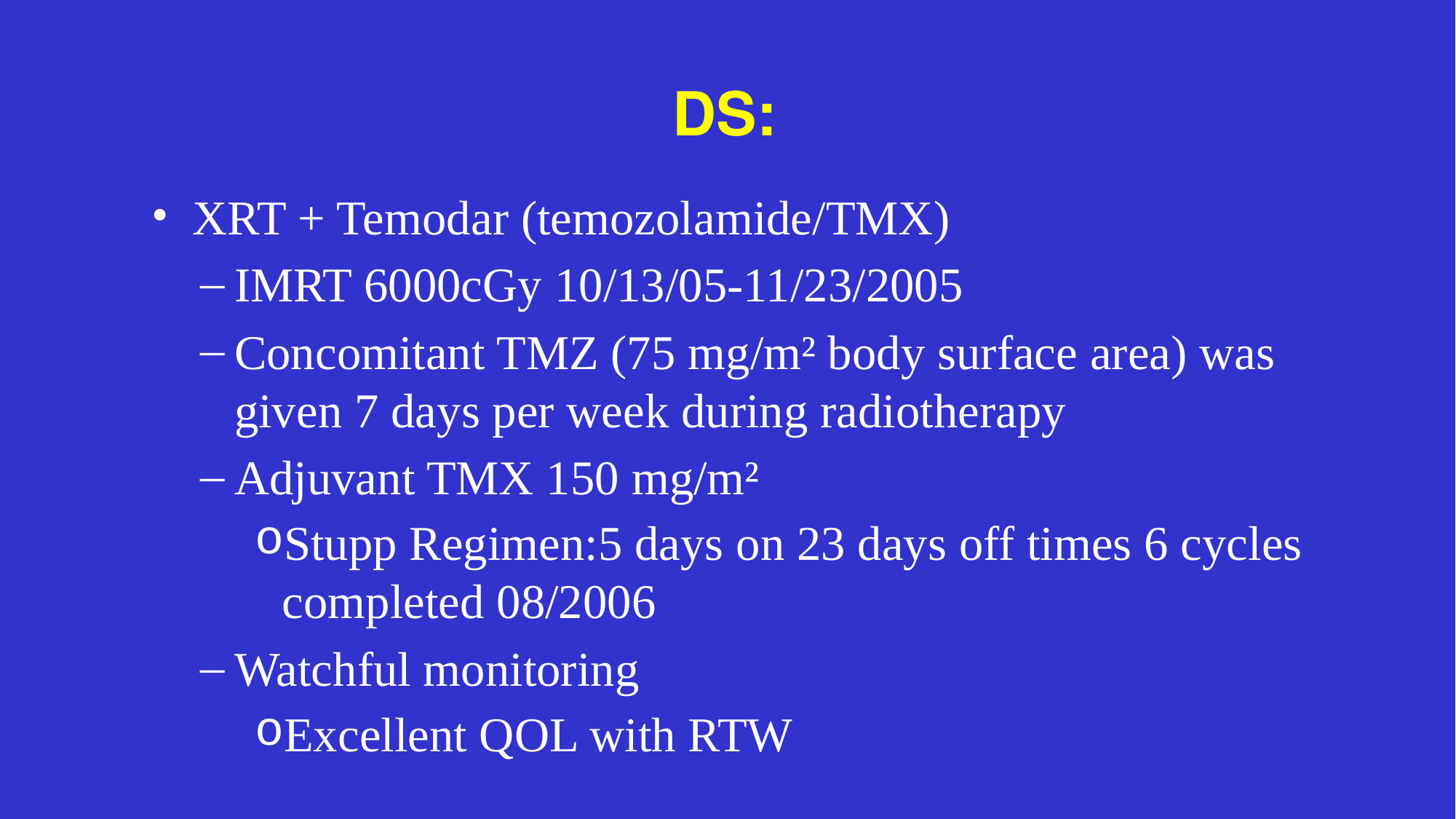

# DS:
XRT + Temodar (temozolamide/TMX)
IMRT 6000cGy 10/13/05-11/23/2005
Concomitant TMZ (75 mg/m² body surface area) was given 7 days per week during radiotherapy
Adjuvant TMX 150 mg/m²
Stupp Regimen:5 days on 23 days off times 6 cycles completed 08/2006
Watchful monitoring
Excellent QOL with RTW